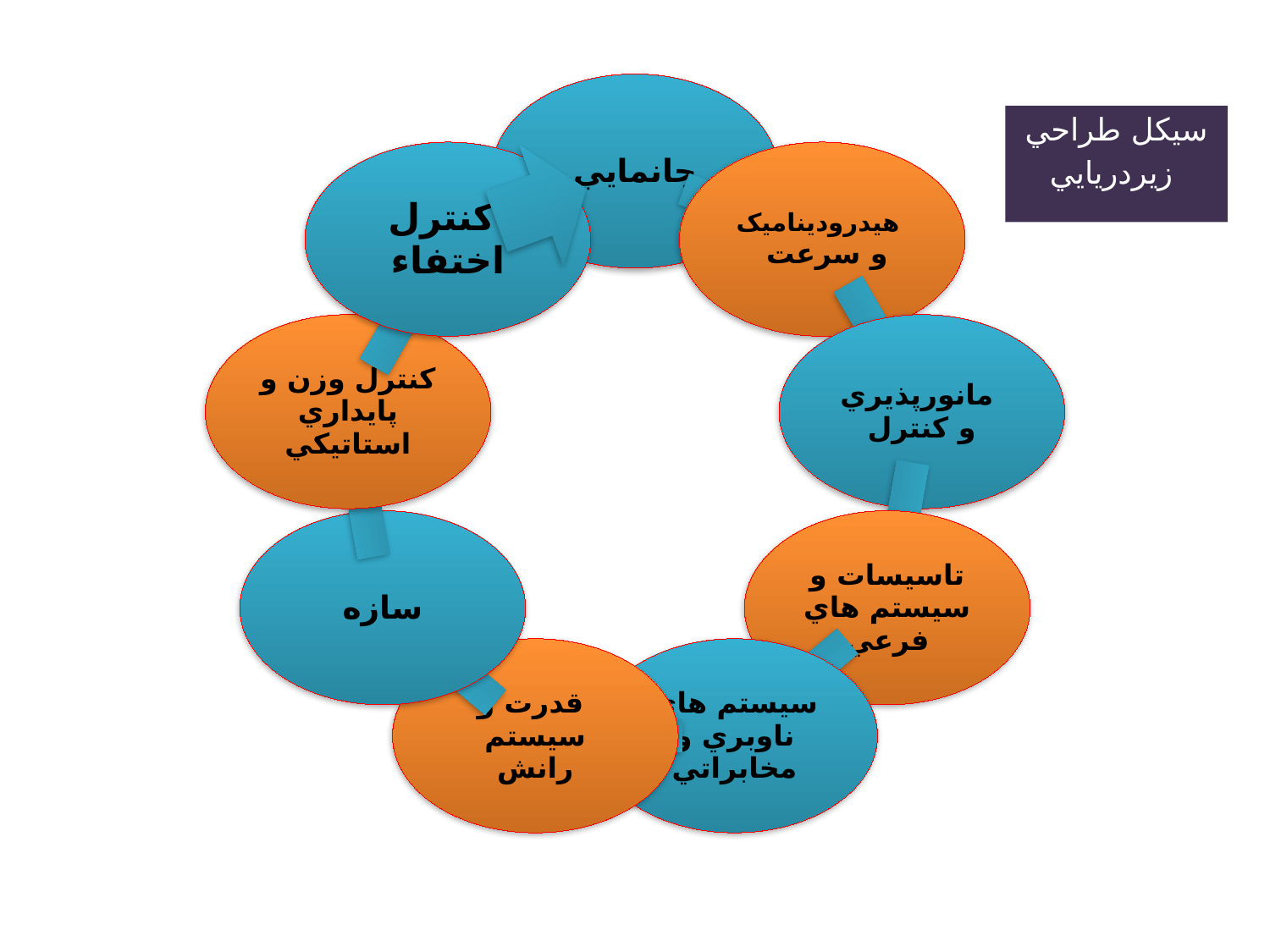

جانمايي
سيستم هاي ناوبري و مخابراتي
قدرت و
سيستم رانش
سازه
کنترل وزن و پايداري استاتيکي
تاسيسات و سيستم هاي فرعي
مانورپذيري
و کنترل
هيدروديناميک
 و سرعت
کنترل
اختفاء
سيکل طراحي
 زيردريايي